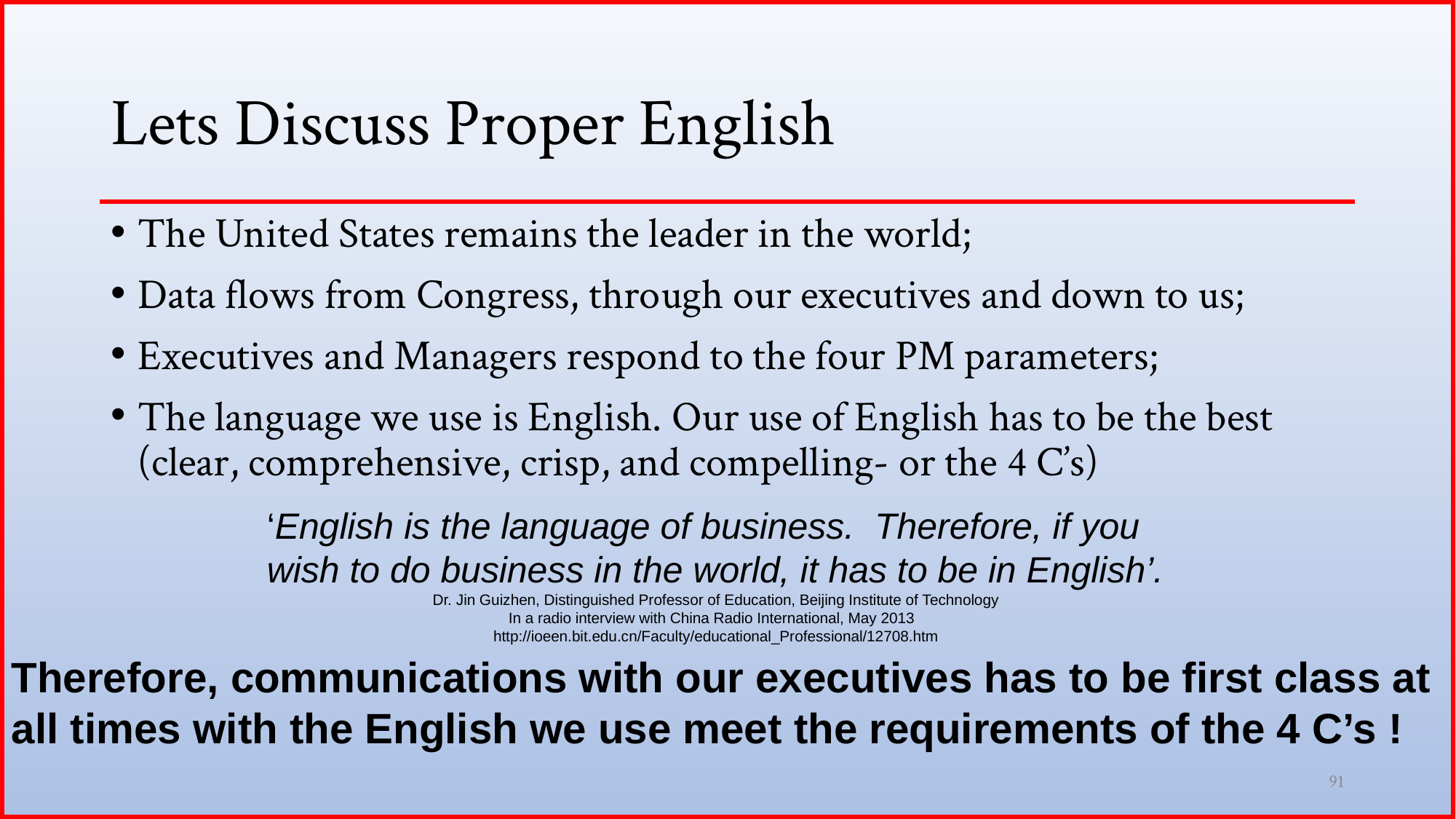

# Lets Discuss Proper English
The United States remains the leader in the world;
Data flows from Congress, through our executives and down to us;
Executives and Managers respond to the four PM parameters;
The language we use is English. Our use of English has to be the best (clear, comprehensive, crisp, and compelling- or the 4 C’s)
‘English is the language of business.  Therefore, if you
wish to do business in the world, it has to be in English’.
Dr. Jin Guizhen, Distinguished Professor of Education, Beijing Institute of Technology
In a radio interview with China Radio International, May 2013
http://ioeen.bit.edu.cn/Faculty/educational_Professional/12708.htm
Therefore, communications with our executives has to be first class at
all times with the English we use meet the requirements of the 4 C’s !
91